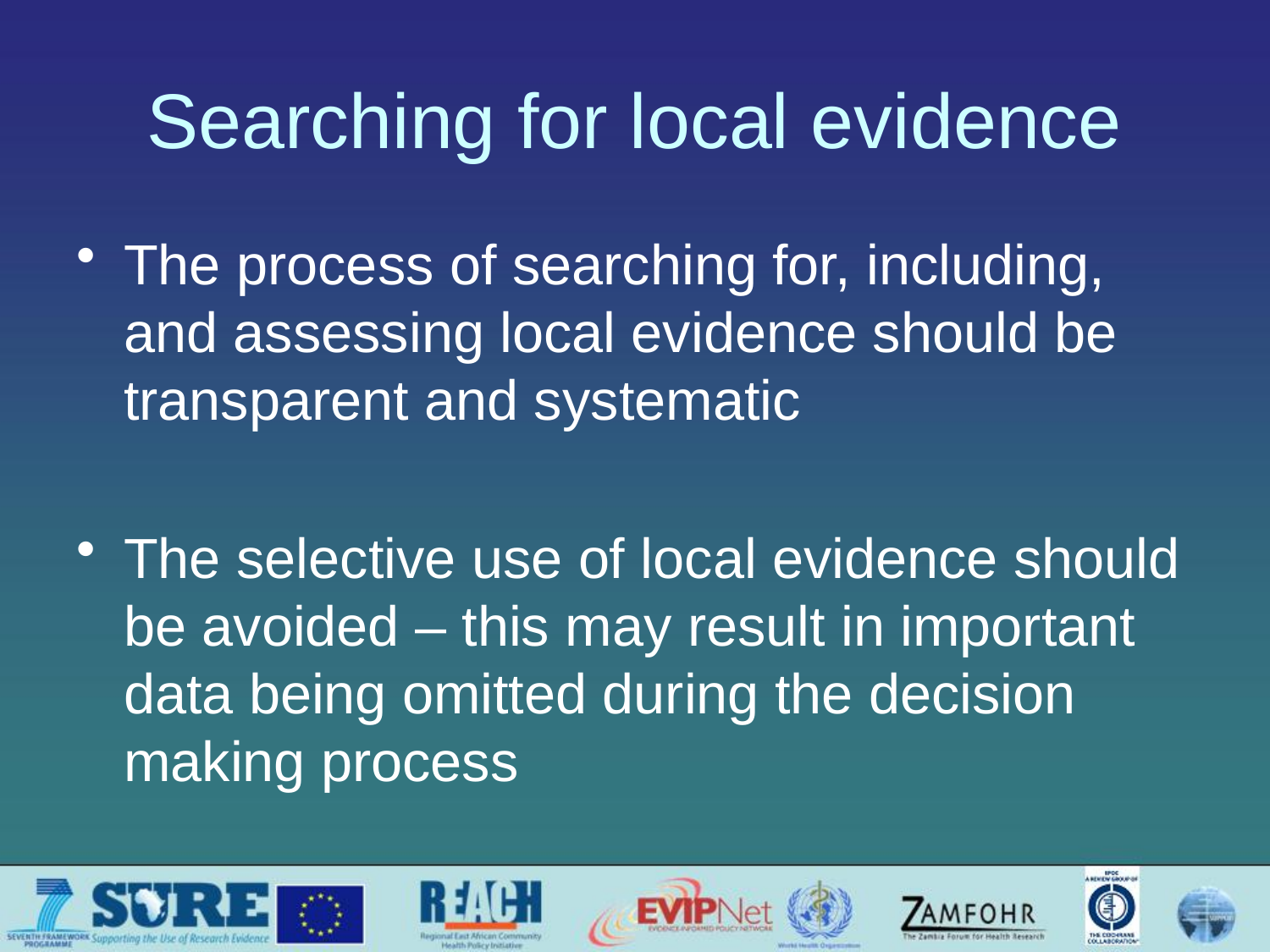

# Searching for local evidence
The process of searching for, including, and assessing local evidence should be transparent and systematic

The selective use of local evidence should be avoided – this may result in important data being omitted during the decision making process